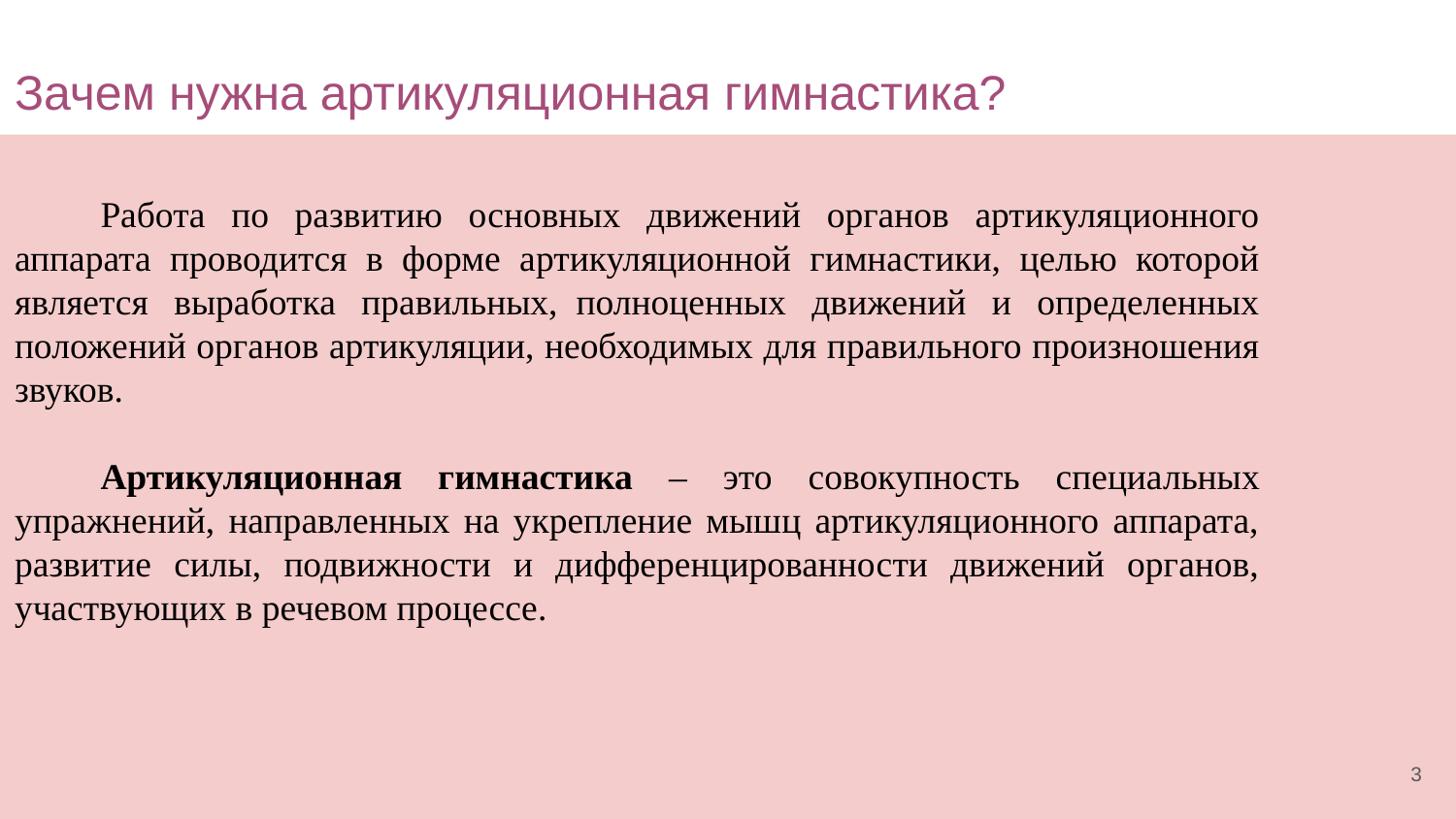

# Зачем нужна артикуляционная гимнастика?
Работа по развитию основных движений органов артикуляционного аппарата проводится в форме артикуляционной гимнастики, целью которой является выработка правильных,  полноценных движений и определенных положений органов артикуляции, необходимых для правильного произношения звуков.

Артикуляционная гимнастика – это совокупность специальных упражнений, направленных на укрепление мышц артикуляционного аппарата, развитие силы, подвижности и дифференцированности движений органов, участвующих в речевом процессе.